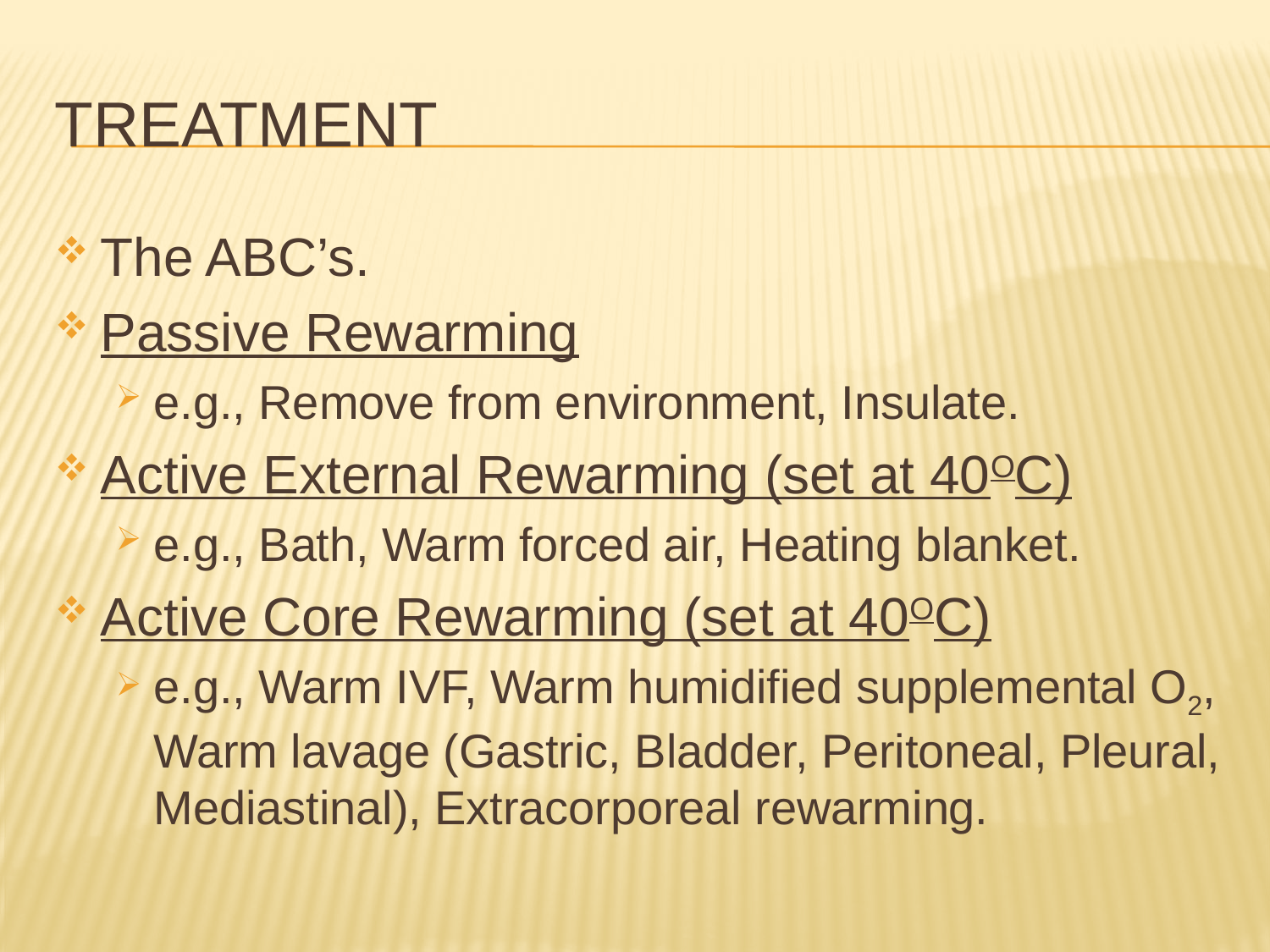

# Treatment
The ABC’s.
Passive Rewarming
e.g., Remove from environment, Insulate.
Active External Rewarming (set at 40OC)
e.g., Bath, Warm forced air, Heating blanket.
Active Core Rewarming (set at 40OC)
e.g., Warm IVF, Warm humidified supplemental O2,  Warm lavage (Gastric, Bladder, Peritoneal, Pleural, Mediastinal), Extracorporeal rewarming.